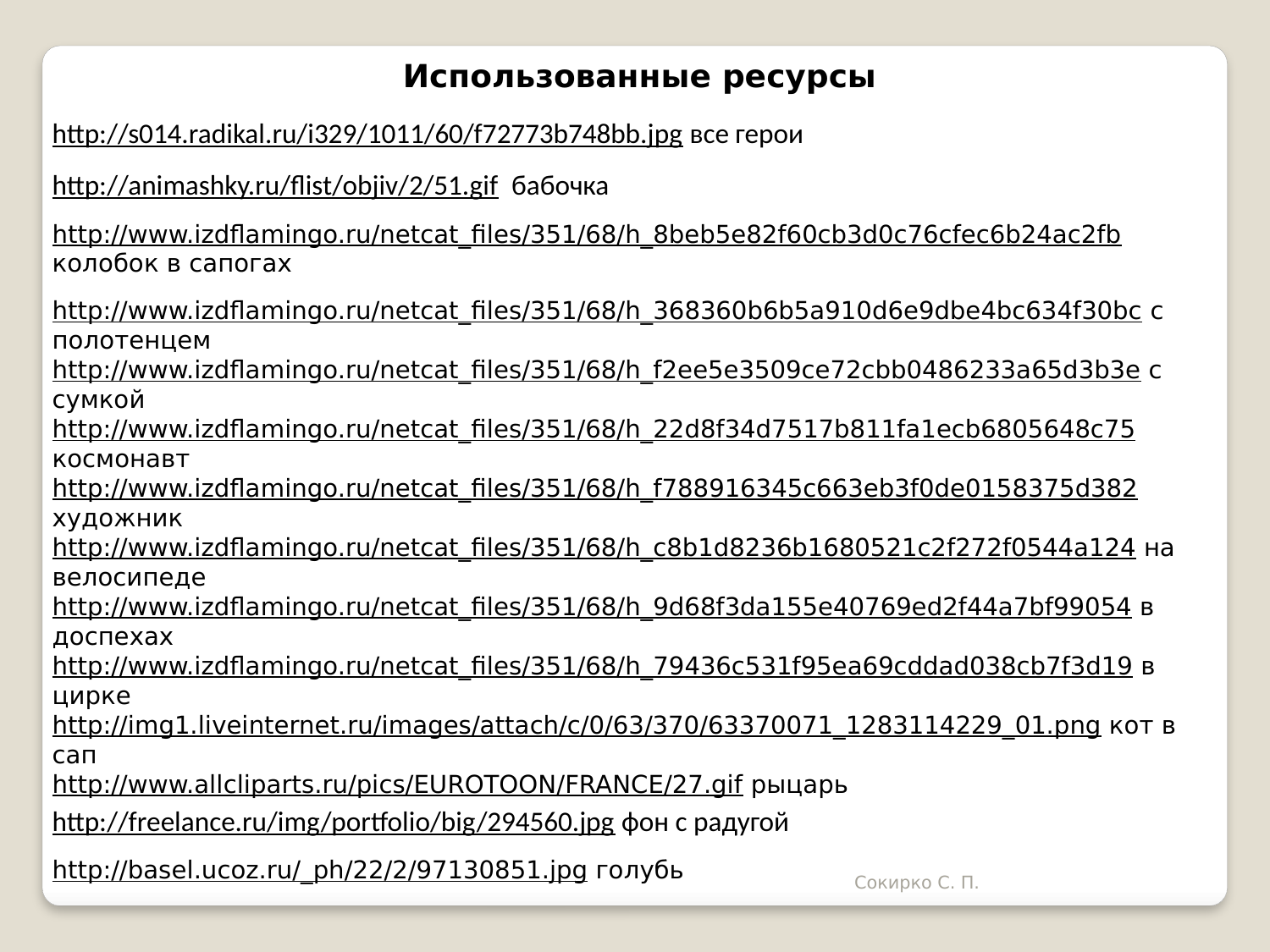

Использованные ресурсы
http://s014.radikal.ru/i329/1011/60/f72773b748bb.jpg все герои
http://animashky.ru/flist/objiv/2/51.gif  бабочка
http://www.izdflamingo.ru/netcat_files/351/68/h_8beb5e82f60cb3d0c76cfec6b24ac2fb  колобок в сапогах
http://www.izdflamingo.ru/netcat_files/351/68/h_368360b6b5a910d6e9dbe4bc634f30bc с полотенцем
http://www.izdflamingo.ru/netcat_files/351/68/h_f2ee5e3509ce72cbb0486233a65d3b3e с сумкой
http://www.izdflamingo.ru/netcat_files/351/68/h_22d8f34d7517b811fa1ecb6805648c75 космонавт
http://www.izdflamingo.ru/netcat_files/351/68/h_f788916345c663eb3f0de0158375d382 художник
http://www.izdflamingo.ru/netcat_files/351/68/h_c8b1d8236b1680521c2f272f0544a124 на велосипеде
http://www.izdflamingo.ru/netcat_files/351/68/h_9d68f3da155e40769ed2f44a7bf99054 в доспехах
http://www.izdflamingo.ru/netcat_files/351/68/h_79436c531f95ea69cddad038cb7f3d19 в цирке
http://img1.liveinternet.ru/images/attach/c/0/63/370/63370071_1283114229_01.png кот в сап
http://www.allcliparts.ru/pics/EUROTOON/FRANCE/27.gif рыцарь
http://freelance.ru/img/portfolio/big/294560.jpg фон с радугой
http://basel.ucoz.ru/_ph/22/2/97130851.jpg голубь

Сокирко С. П.